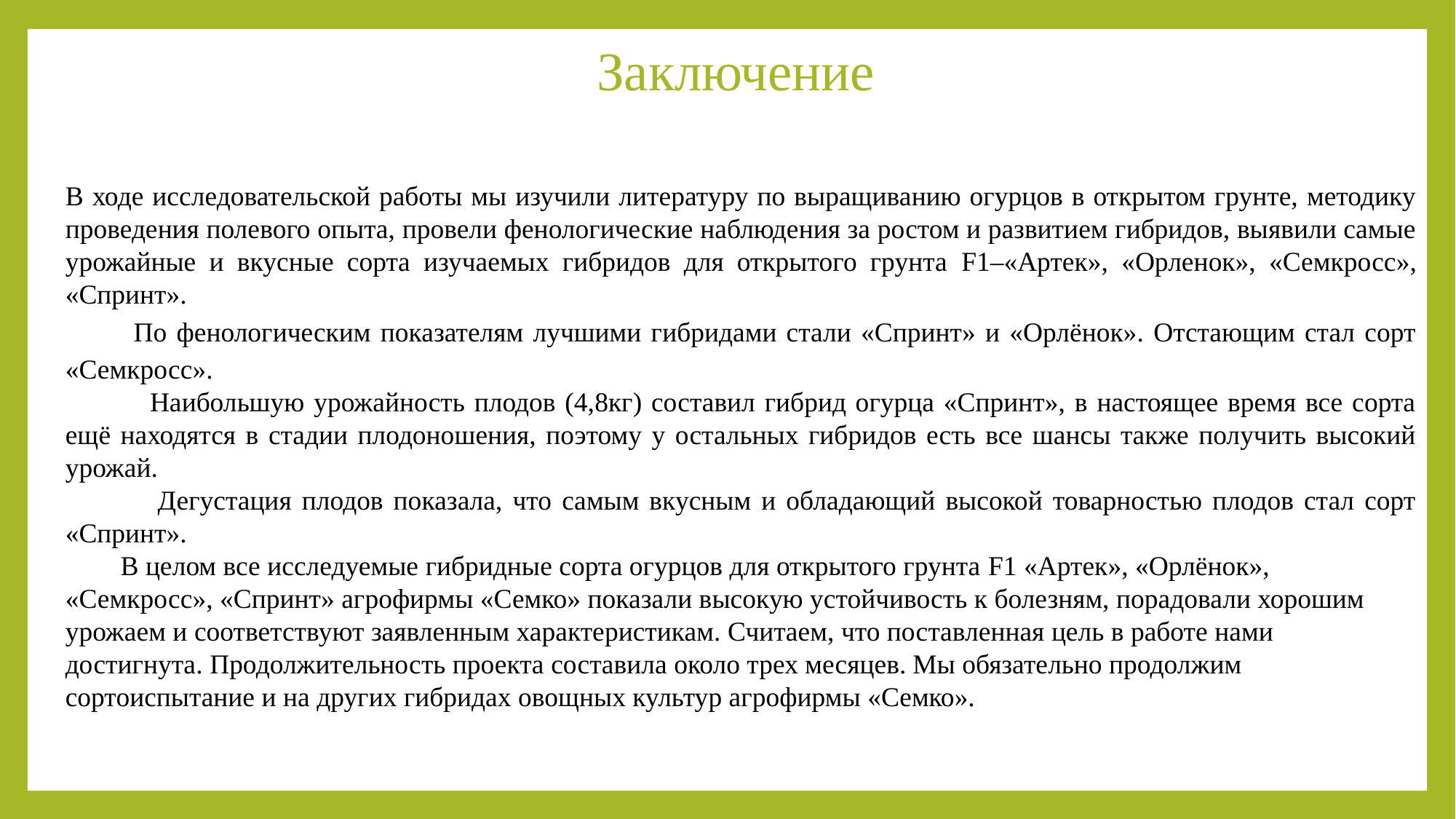

# Заключение
В ходе исследовательской работы мы изучили литературу по выращиванию огурцов в открытом грунте, методику проведения полевого опыта, провели фенологические наблюдения за ростом и развитием гибридов, выявили самые урожайные и вкусные сорта изучаемых гибридов для открытого грунта F1–«Артек», «Орленок», «Семкросс», «Спринт».
       По фенологическим показателям лучшими гибридами стали «Спринт» и «Орлёнок». Отстающим стал сорт «Семкросс».
         Наибольшую урожайность плодов (4,8кг) составил гибрид огурца «Спринт», в настоящее время все сорта ещё находятся в стадии плодоношения, поэтому у остальных гибридов есть все шансы также получить высокий урожай.
         Дегустация плодов показала, что самым вкусным и обладающий высокой товарностью плодов стал сорт «Спринт».
        В целом все исследуемые гибридные сорта огурцов для открытого грунта F1 «Артек», «Орлёнок», «Семкросс», «Спринт» агрофирмы «Семко» показали высокую устойчивость к болезням, порадовали хорошим урожаем и соответствуют заявленным характеристикам. Считаем, что поставленная цель в работе нами достигнута. Продолжительность проекта составила около трех месяцев. Мы обязательно продолжим сортоиспытание и на других гибридах овощных культур агрофирмы «Семко».